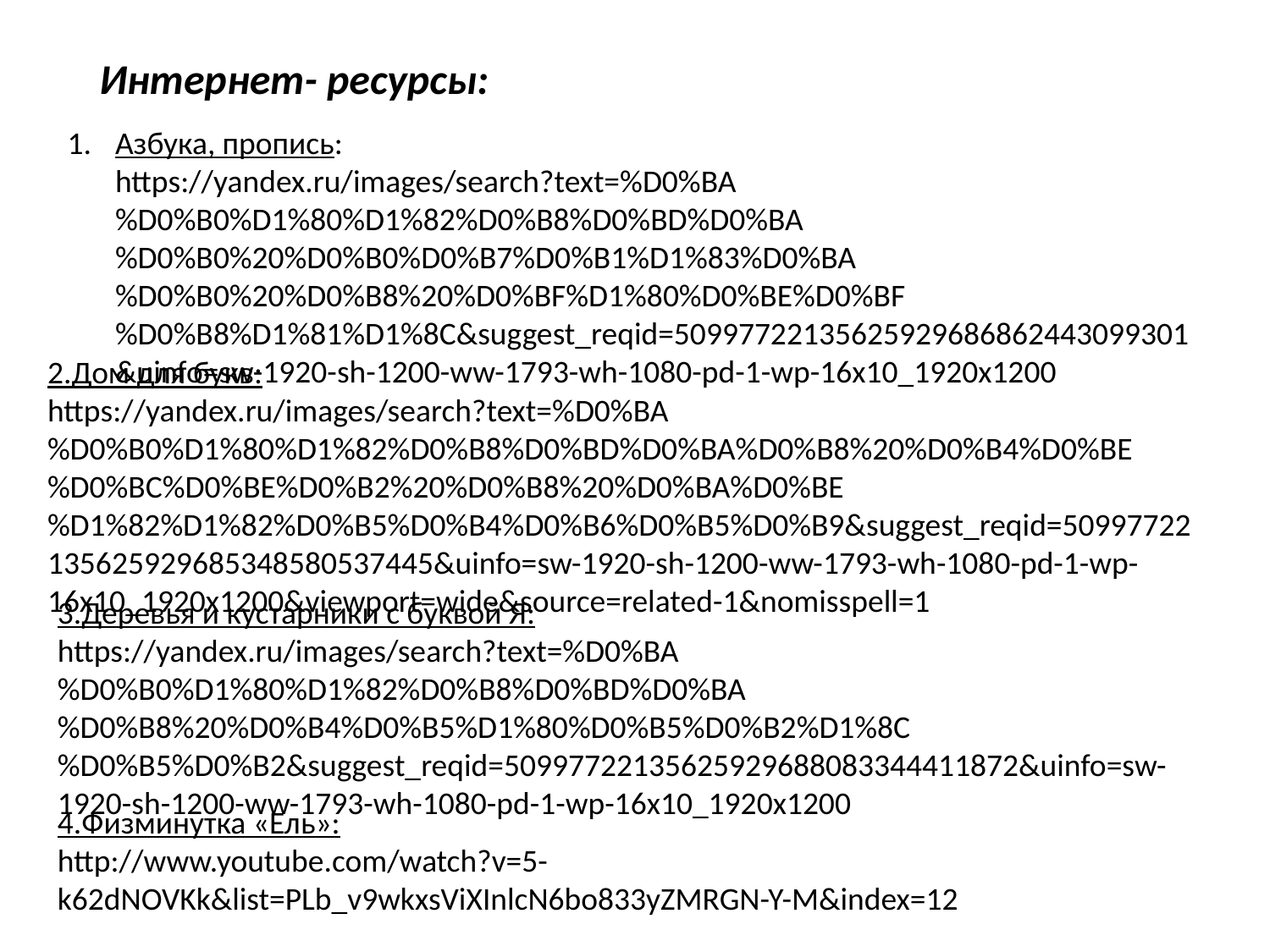

Интернет- ресурсы:
Азбука, пропись:
	https://yandex.ru/images/search?text=%D0%BA%D0%B0%D1%80%D1%82%D0%B8%D0%BD%D0%BA%D0%B0%20%D0%B0%D0%B7%D0%B1%D1%83%D0%BA%D0%B0%20%D0%B8%20%D0%BF%D1%80%D0%BE%D0%BF%D0%B8%D1%81%D1%8C&suggest_reqid=50997722135625929686862443099301&uinfo=sw-1920-sh-1200-ww-1793-wh-1080-pd-1-wp-16x10_1920x1200
2.Дом для букв:
https://yandex.ru/images/search?text=%D0%BA%D0%B0%D1%80%D1%82%D0%B8%D0%BD%D0%BA%D0%B8%20%D0%B4%D0%BE%D0%BC%D0%BE%D0%B2%20%D0%B8%20%D0%BA%D0%BE%D1%82%D1%82%D0%B5%D0%B4%D0%B6%D0%B5%D0%B9&suggest_reqid=50997722135625929685348580537445&uinfo=sw-1920-sh-1200-ww-1793-wh-1080-pd-1-wp-16x10_1920x1200&viewport=wide&source=related-1&nomisspell=1
3.Деревья и кустарники с буквой Я:
https://yandex.ru/images/search?text=%D0%BA%D0%B0%D1%80%D1%82%D0%B8%D0%BD%D0%BA%D0%B8%20%D0%B4%D0%B5%D1%80%D0%B5%D0%B2%D1%8C%D0%B5%D0%B2&suggest_reqid=50997722135625929688083344411872&uinfo=sw-1920-sh-1200-ww-1793-wh-1080-pd-1-wp-16x10_1920x1200
4.Физминутка «Ель»:
http://www.youtube.com/watch?v=5-k62dNOVKk&list=PLb_v9wkxsViXInlcN6bo833yZMRGN-Y-M&index=12